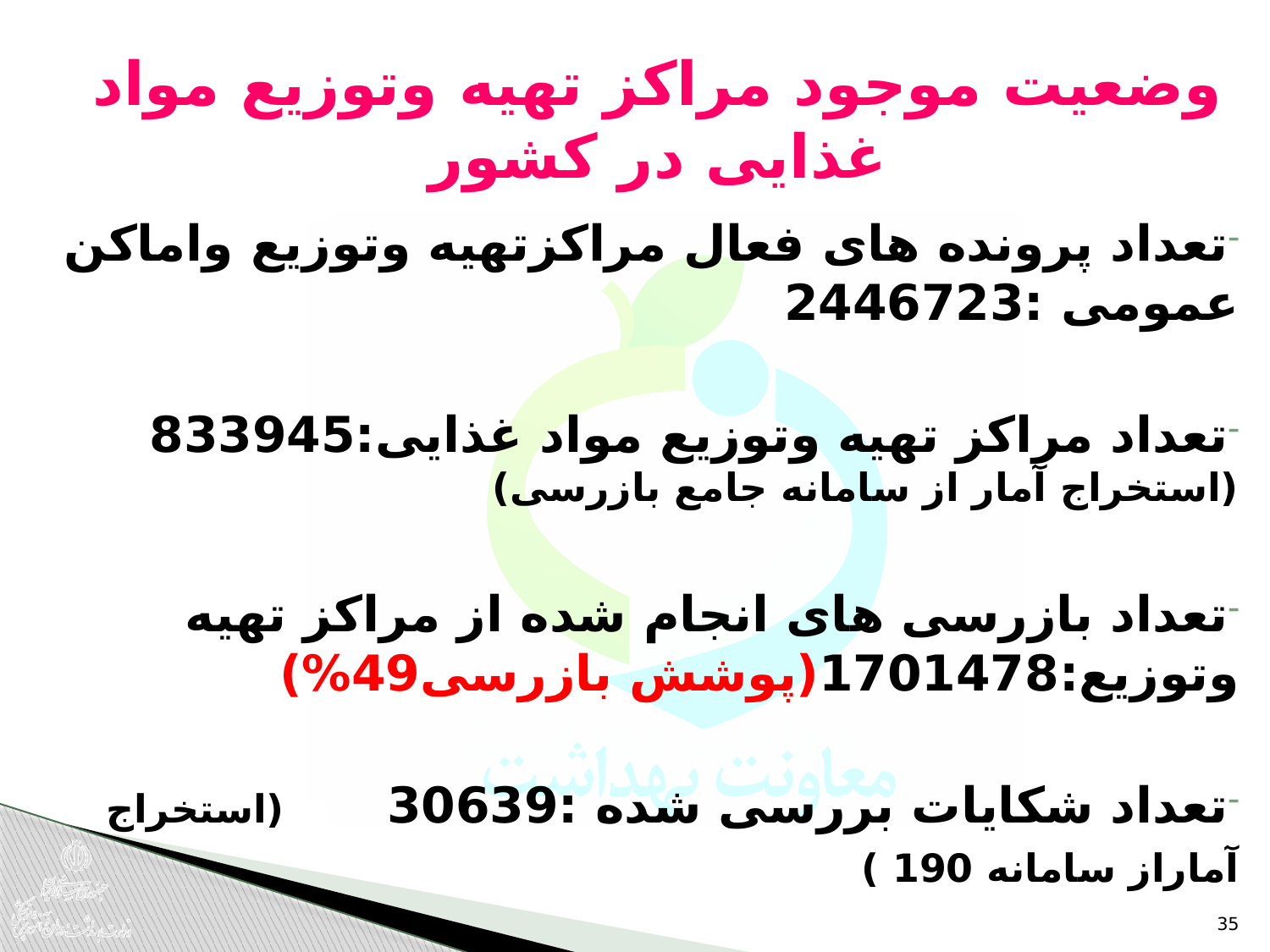

# وضعیت موجود مراکز تهیه وتوزیع مواد غذایی در کشور
تعداد پرونده های فعال مراکزتهیه وتوزیع واماکن عمومی :2446723

تعداد مراکز تهیه وتوزیع مواد غذایی:833945 (استخراج آمار از سامانه جامع بازرسی)

تعداد بازرسی های انجام شده از مراکز تهیه وتوزیع:1701478(پوشش بازرسی49%)

تعداد شکایات بررسی شده :30639      (استخراج آماراز سامانه 190 )

35